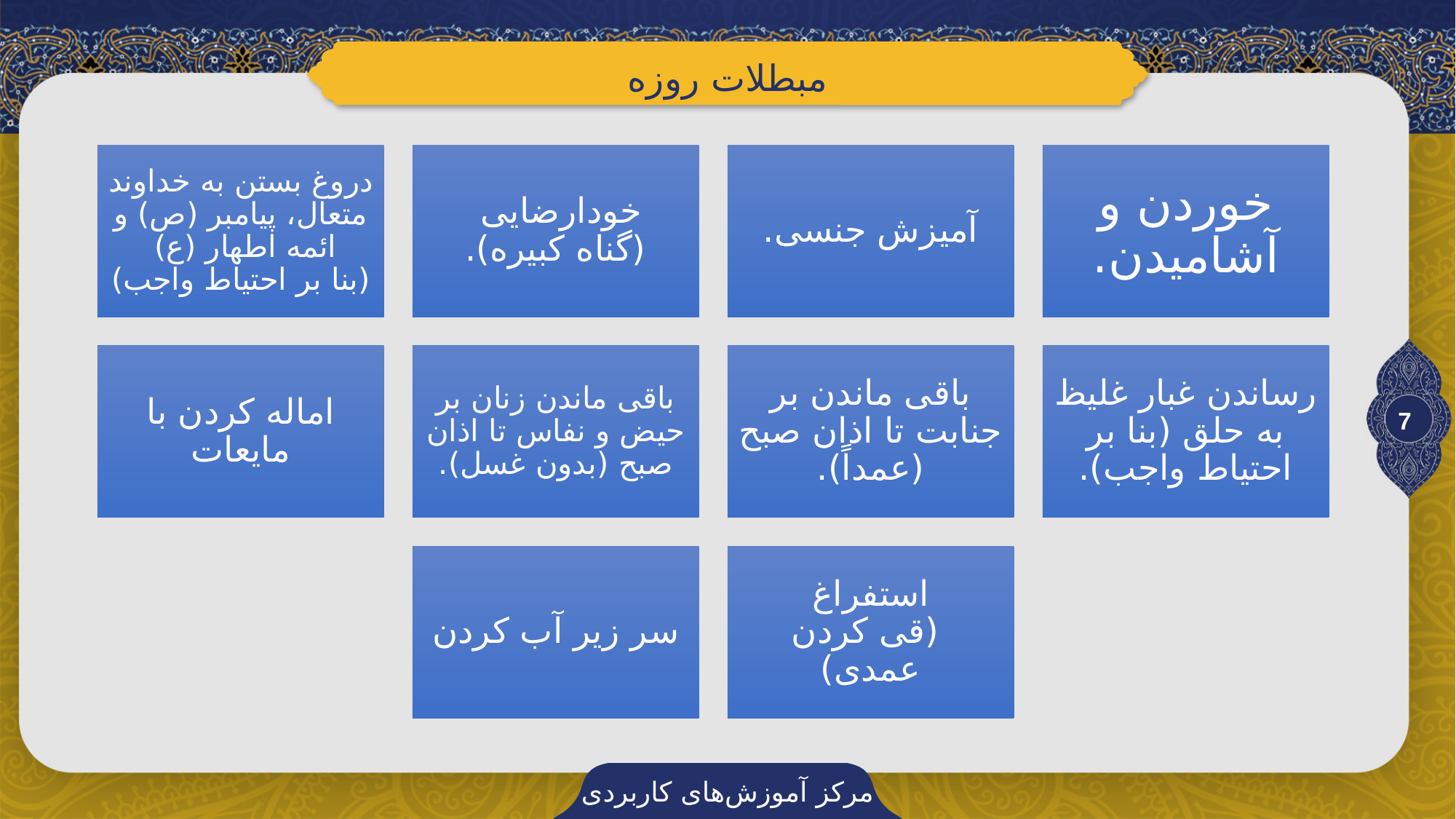

مبطلات روزه
دروغ بستن به خداوند متعال، پیامبر (ص) و ائمه اطهار (ع)
(بنا بر احتیاط واجب)
خودارضایی
(گناه کبیره).
آمیزش جنسی.
خوردن و آشامیدن.
اماله کردن با مایعات
باقی ماندن زنان بر حیض و نفاس تا اذان صبح (بدون غسل).
باقی ماندن بر جنابت تا اذان صبح (عمداً).
رساندن غبار غلیظ به حلق (بنا بر احتیاط واجب).
سر زیر آب کردن
استفراغ
 (قی کردن عمدی)
7
مرکز آموزش‌های کاربردی